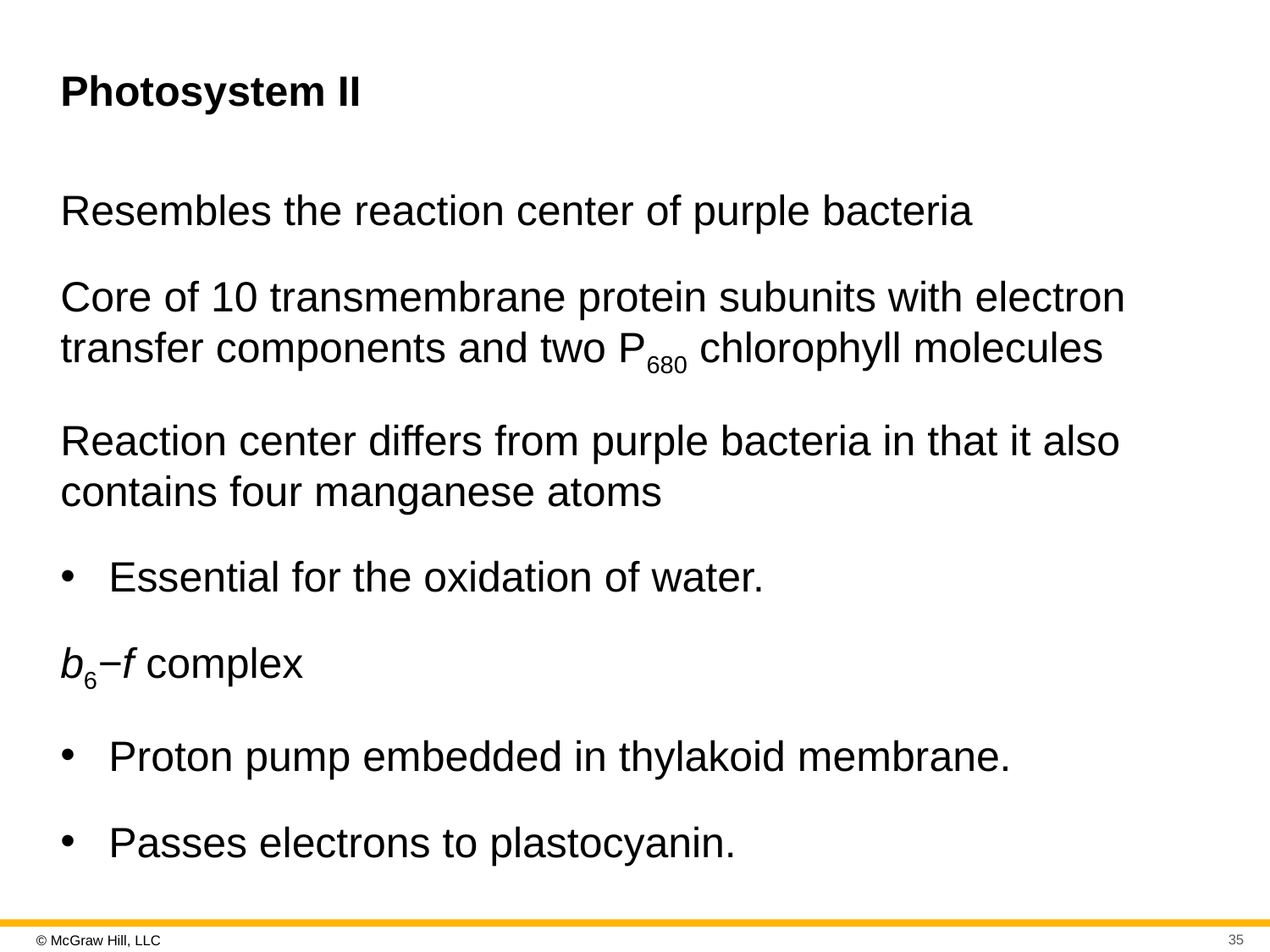

# Photosystem II
Resembles the reaction center of purple bacteria
Core of 10 transmembrane protein subunits with electron transfer components and two P680 chlorophyll molecules
Reaction center differs from purple bacteria in that it also contains four manganese atoms
Essential for the oxidation of water.
b6−f complex
Proton pump embedded in thylakoid membrane.
Passes electrons to plastocyanin.
35